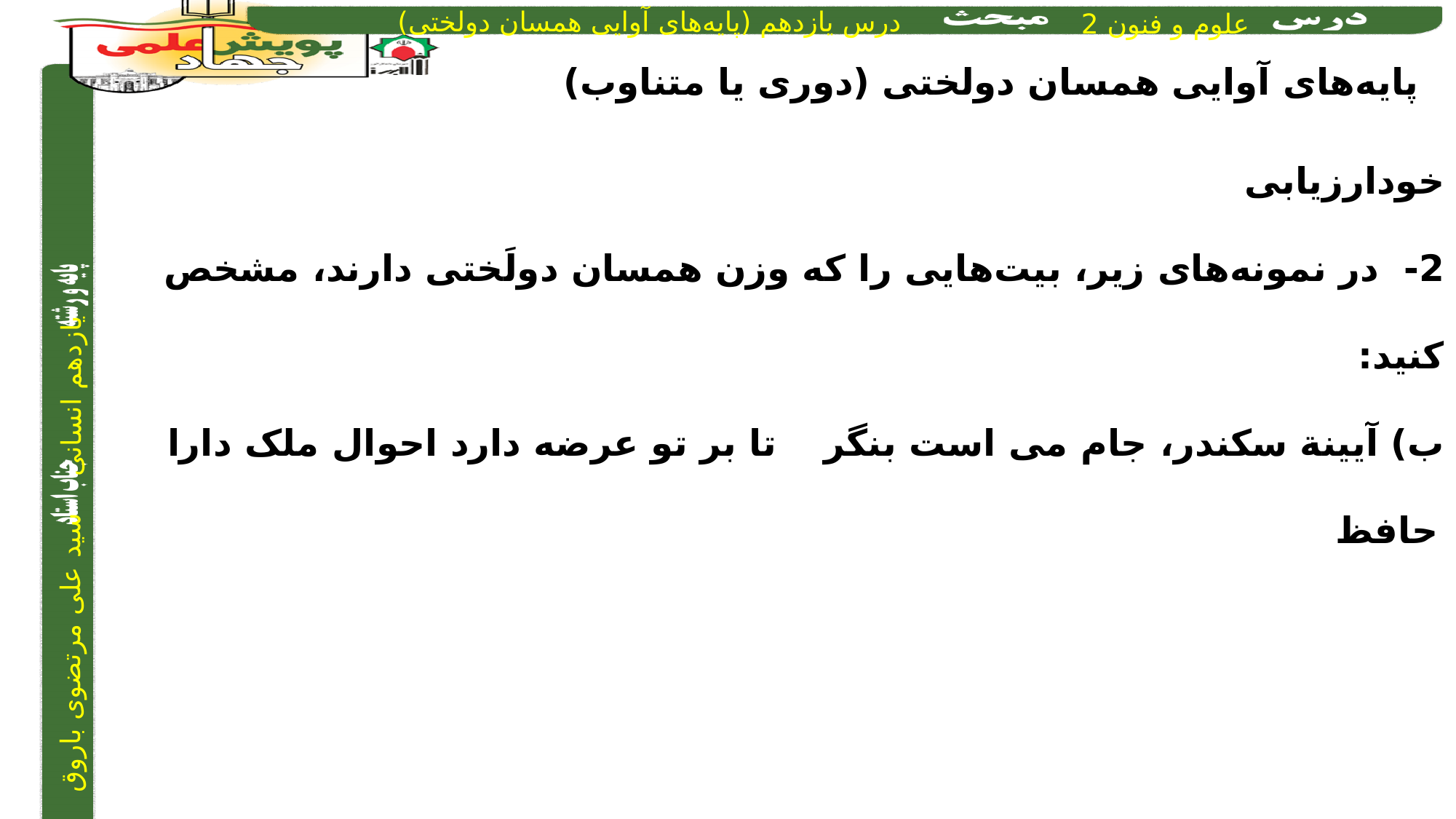

پایه‌های آوایی همسان دولختی (دوری یا متناوب)
خودارزیابی
2-  در نمونه‌های زیر، بیت‌هایی را که وزن همسان دولَختی دارند، مشخص کنید:
ب) آیینة سکندر، جام می است بنگر		 تا بر تو عرضه دارد احوال ملک دارا		حافظ